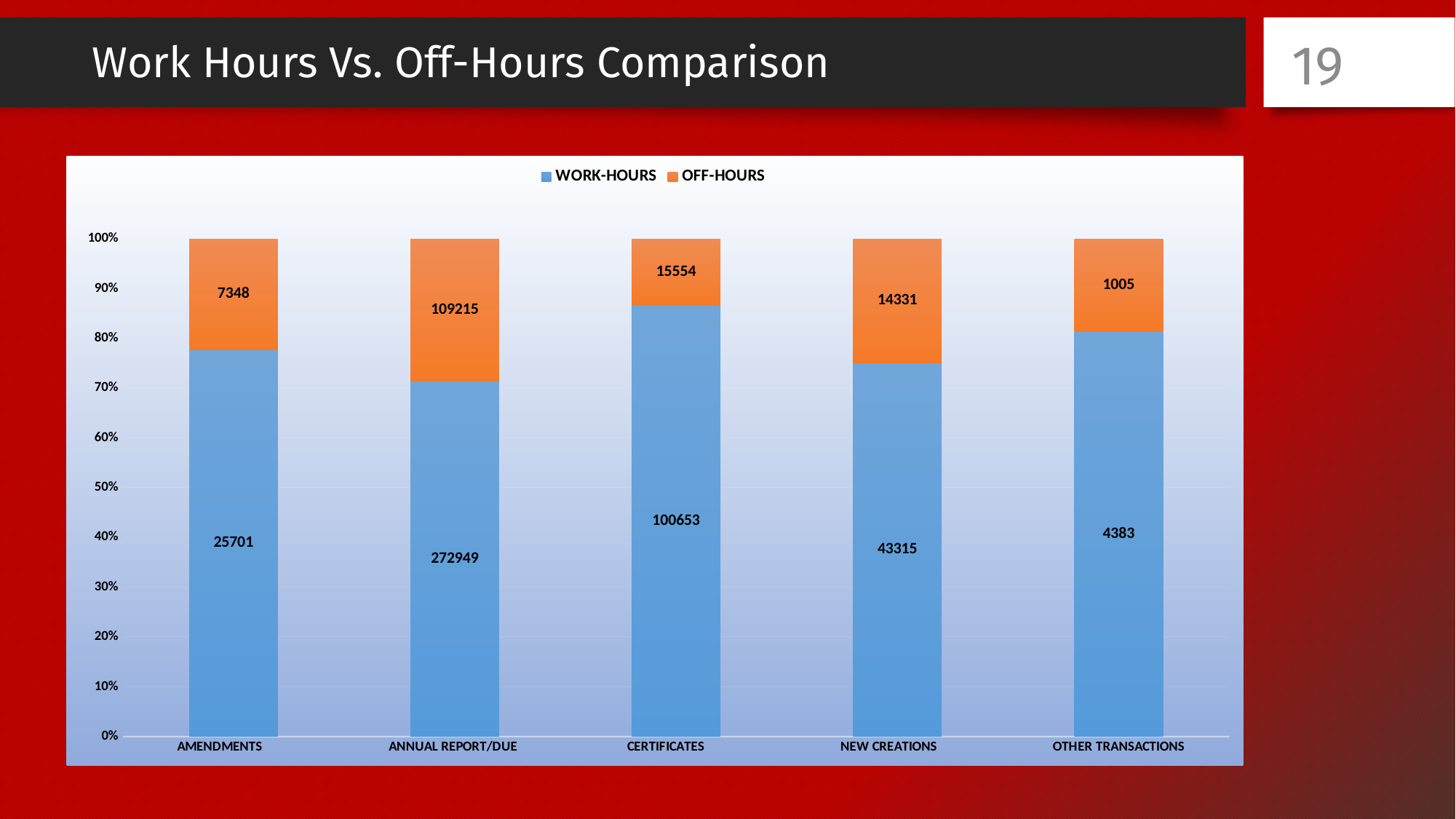

# Work Hours Vs. Off-Hours Comparison
19

### Chart

| Category | WORK-HOURS | OFF-HOURS  |
|---|---|---|
| AMENDMENTS         | 25701.0 | 7348.0 |
| ANNUAL REPORT/DUE  | 272949.0 | 109215.0 |
| CERTIFICATES       | 100653.0 | 15554.0 |
| NEW CREATIONS      | 43315.0 | 14331.0 |
| OTHER TRANSACTIONS | 4383.0 | 1005.0 |